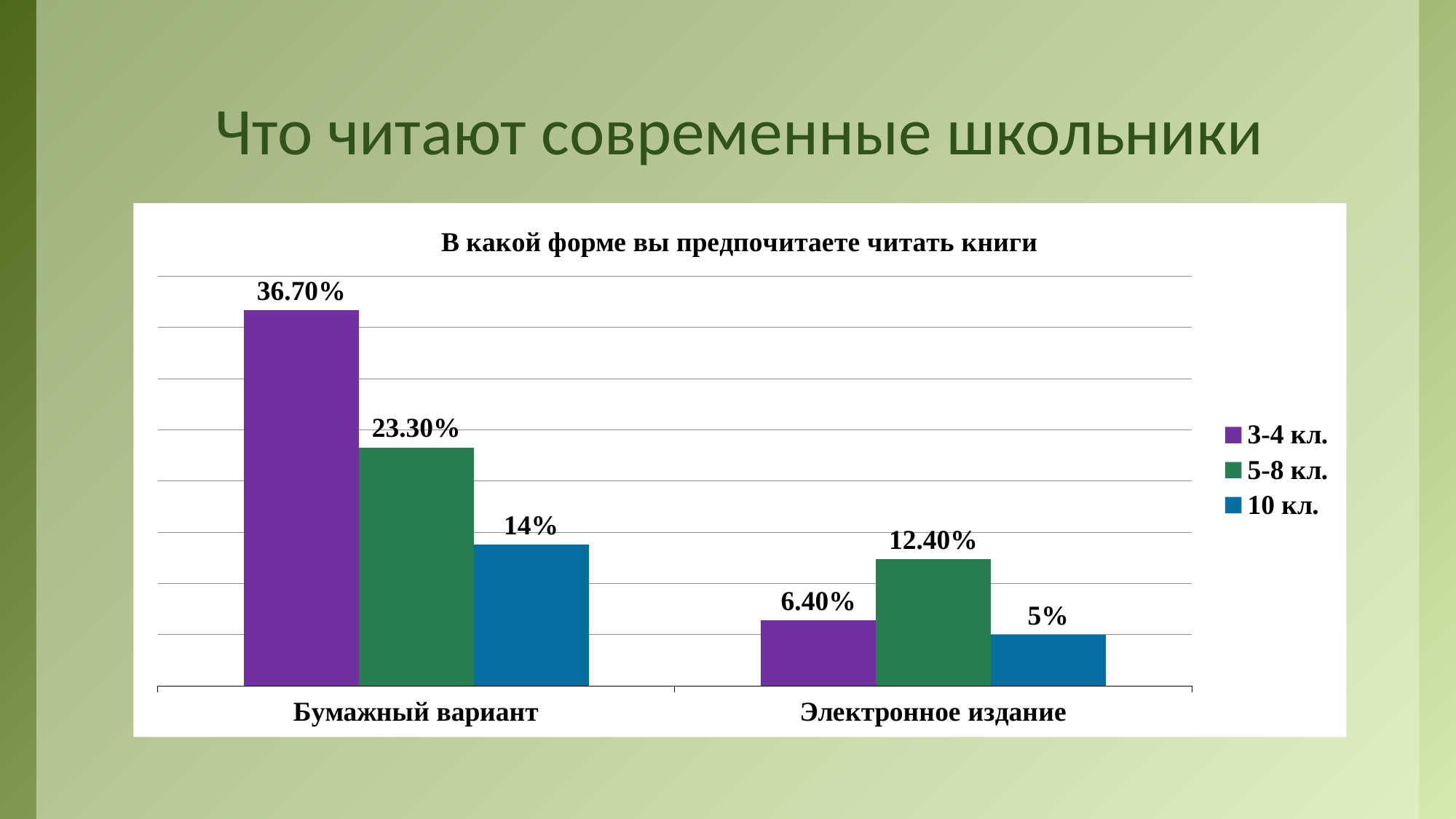

# Что читают современные школьники

### Chart: В какой форме вы предпочитаете читать книги

| Category | 3-4 кл. | 5-8 кл. | 10 кл. |
|---|---|---|---|
| Бумажный вариант | 0.3670000000000001 | 0.233 | 0.138 |
| Электронное издание | 0.06400000000000002 | 0.12400000000000001 | 0.05 |